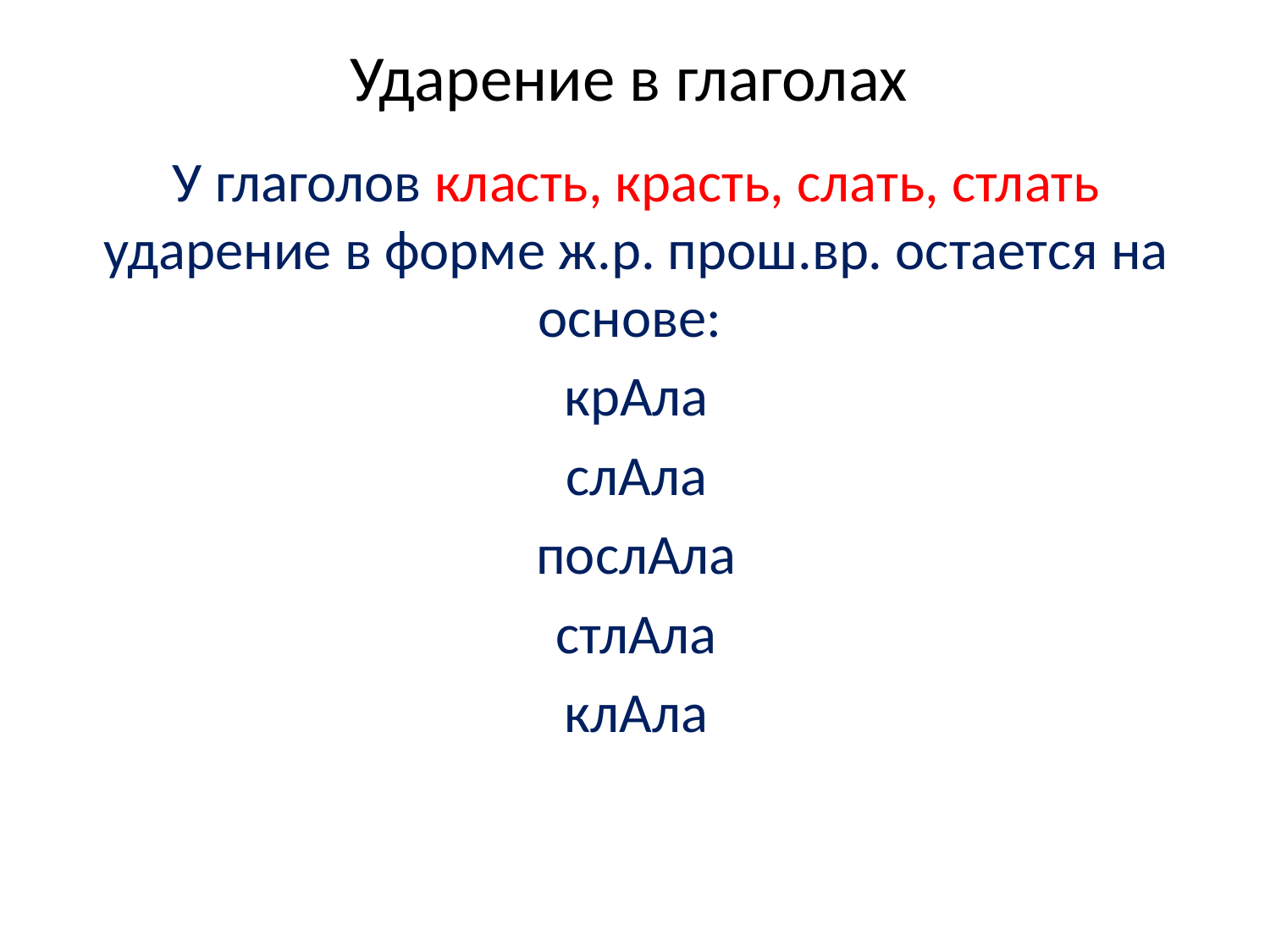

# Ударение в глаголах
У глаголов класть, красть, слать, стлать ударение в форме ж.р. прош.вр. остается на основе:
крАла
слАла
послАла
стлАла
клАла